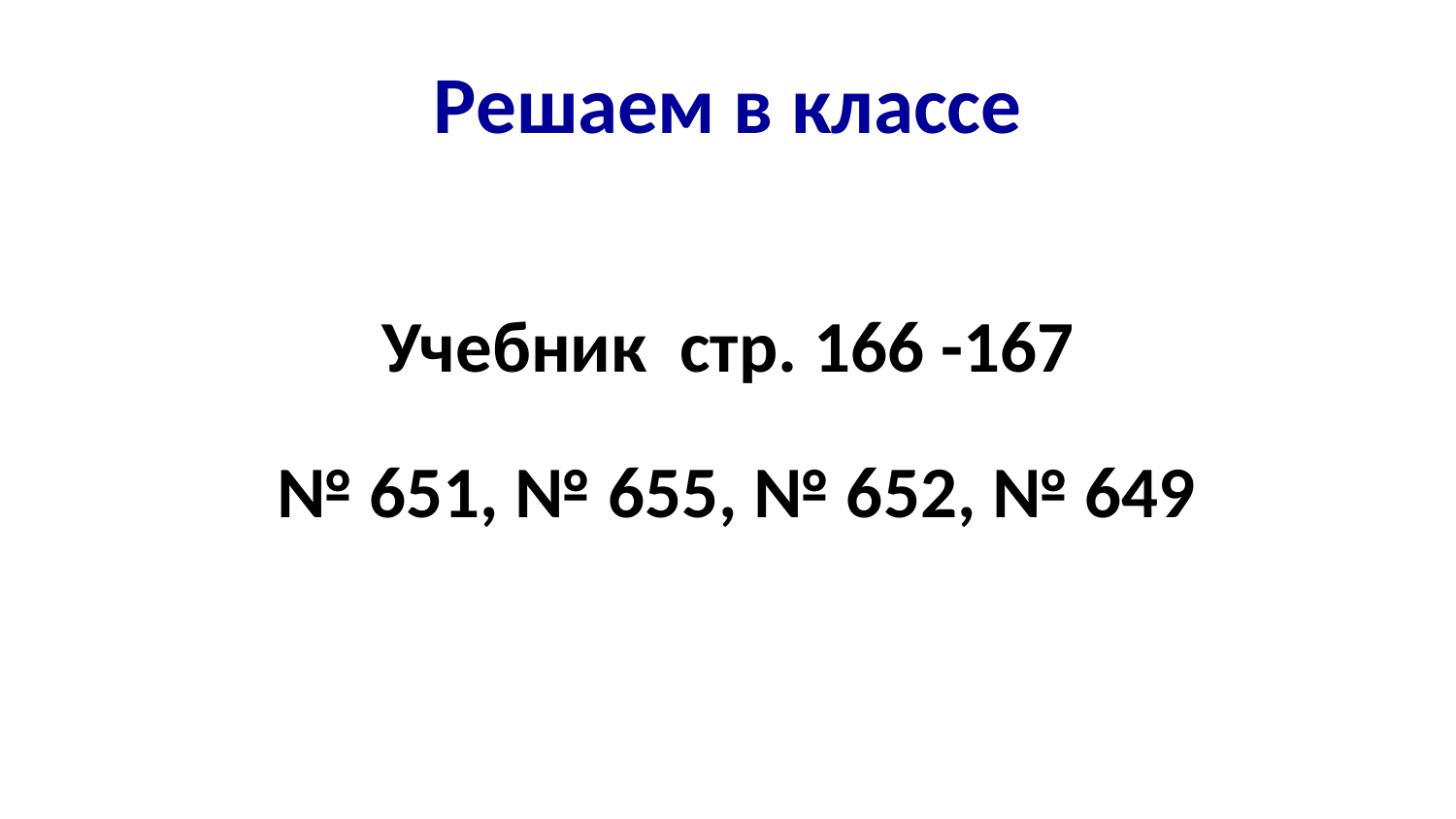

# Решаем в классе
Учебник  стр. 166 -167
 № 651, № 655, № 652, № 649